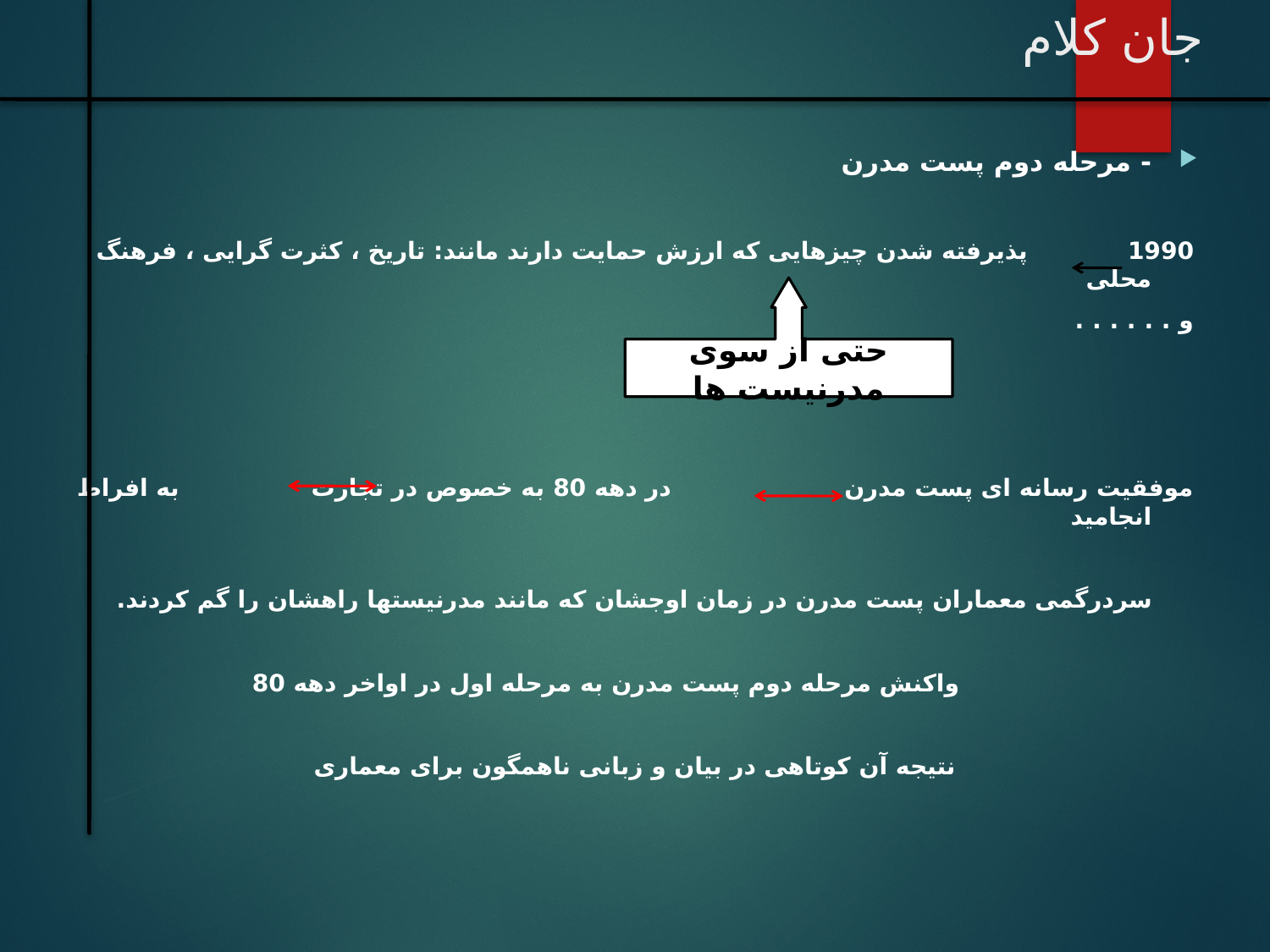

# جان کلام
- مرحله دوم پست مدرن

1990            پذیرفته شدن چیزهایی که ارزش حمایت دارند مانند: تاریخ ، کثرت گرایی ، فرهنگ محلی
و . . . . . .

موفقیت رسانه ای پست مدرن                     در دهه 80 به خصوص در تجارت                به افراط انجامید

سردرگمی معماران پست مدرن در زمان اوجشان که مانند مدرنیستها راهشان را گم کردند.

        واکنش مرحله دوم پست مدرن به مرحله اول در اواخر دهه 80

نتیجه آن کوتاهی در بیان و زبانی ناهمگون برای معماری

حتی از سوی مدرنیست ها